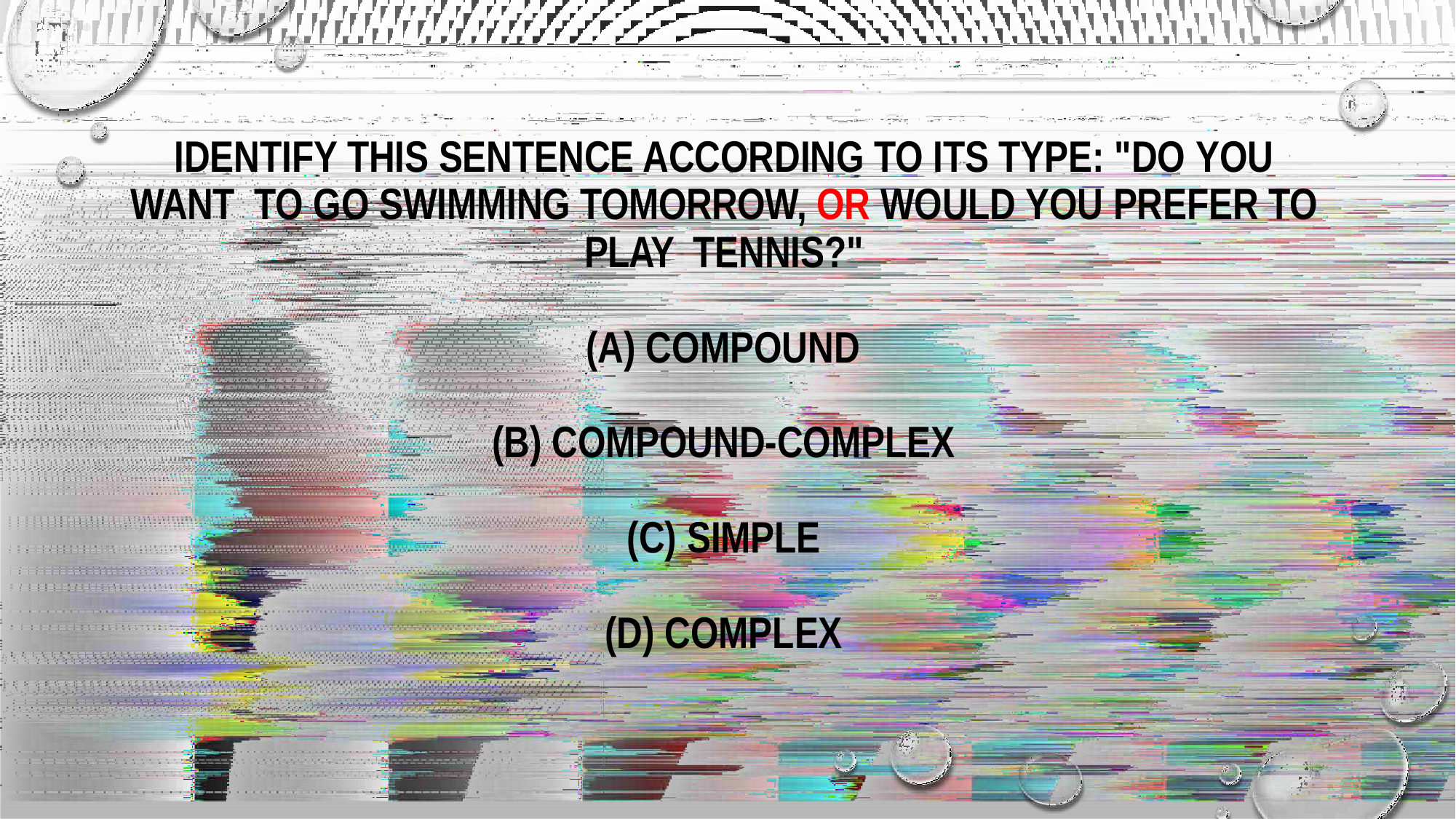

IDENTIFY THIS SENTENCE ACCORDING TO ITS TYPE: "DO YOU WANT  TO GO SWIMMING TOMORROW, OR WOULD YOU PREFER TO PLAY  TENNIS?"
COMPOUND
COMPOUND-COMPLEX
SIMPLE
COMPLEX